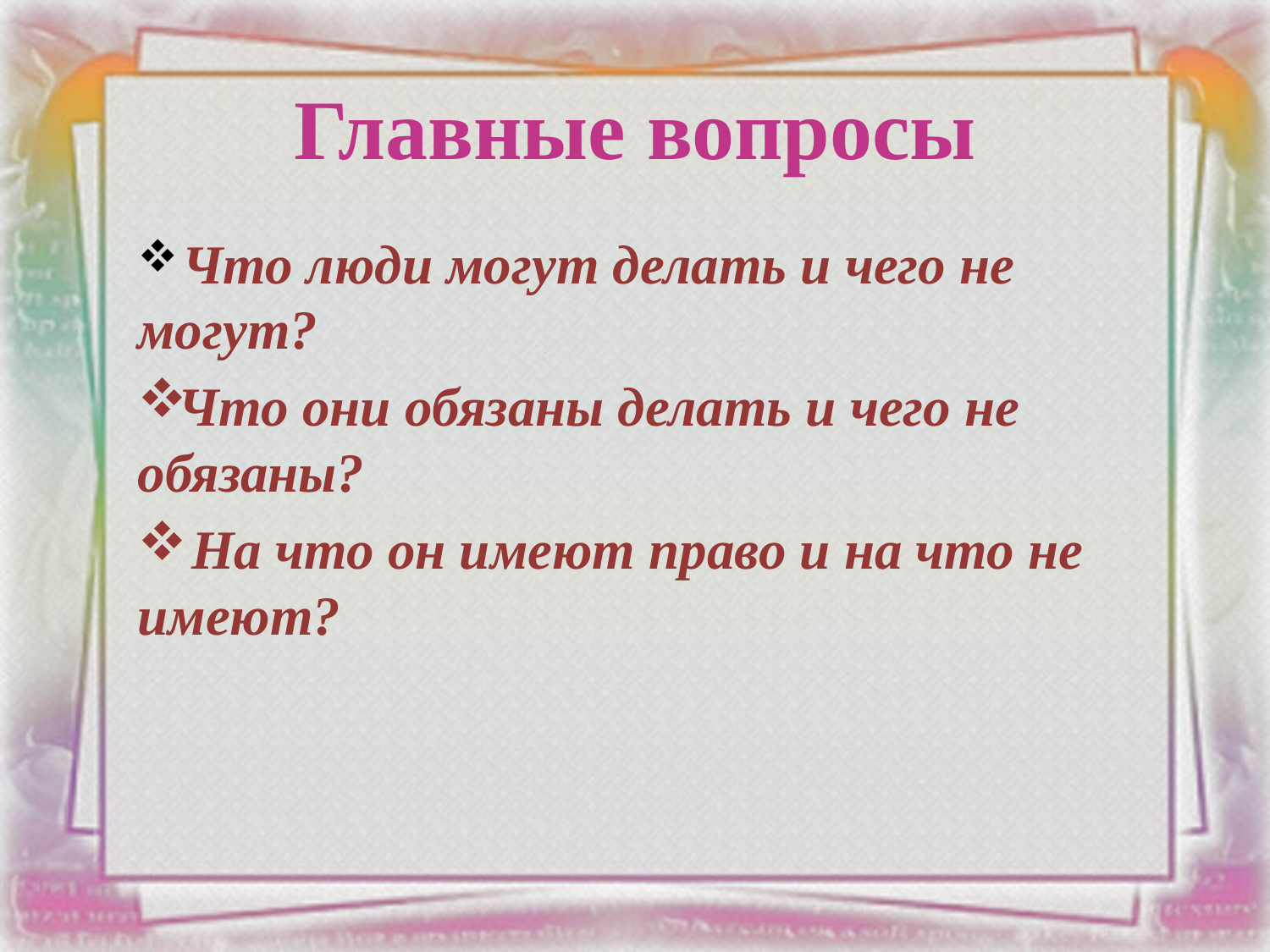

# Главные вопросы
 Что люди могут делать и чего не могут?
Что они обязаны делать и чего не обязаны?
 На что он имеют право и на что не имеют?